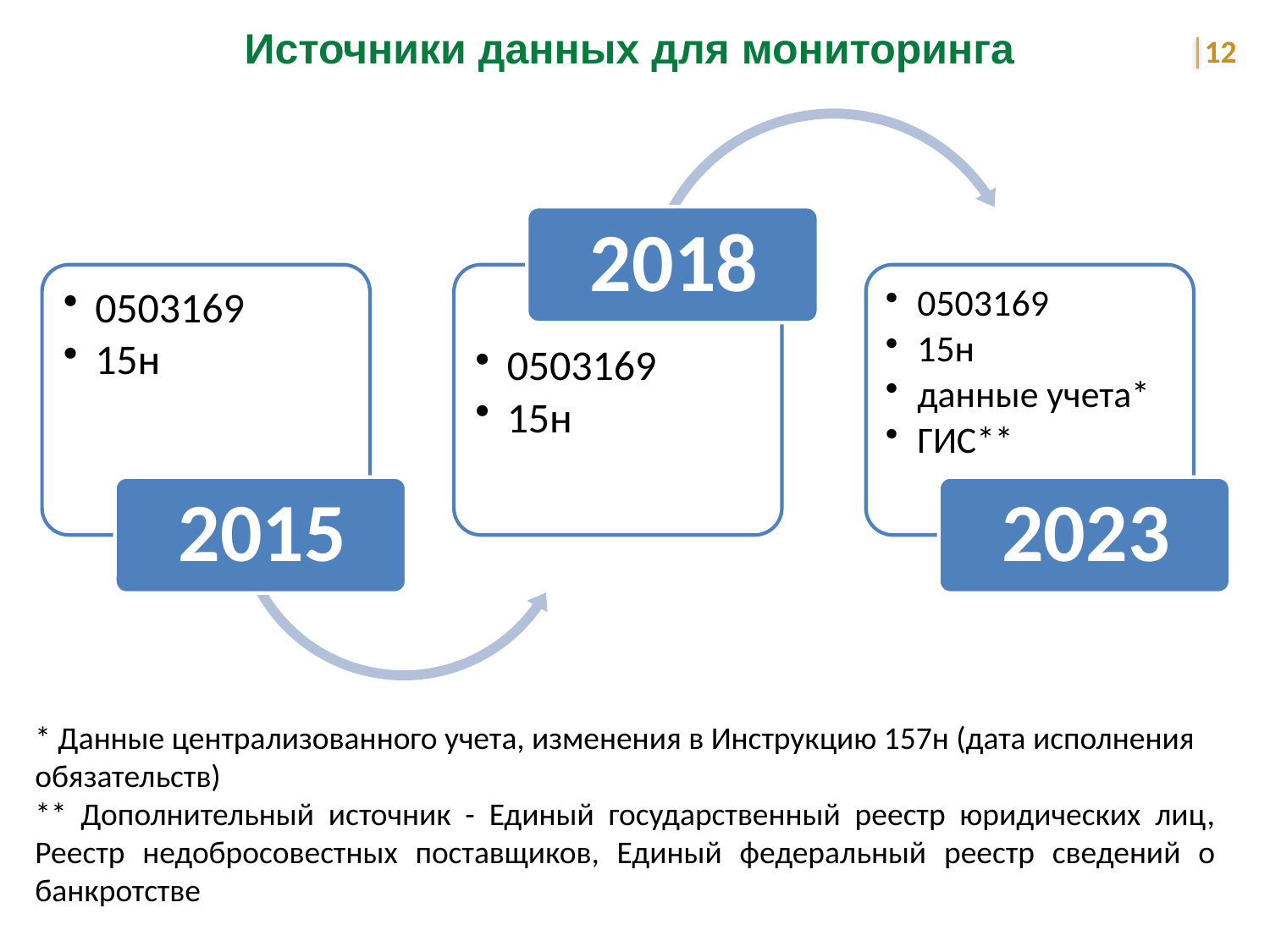

Источники данных для мониторинга
12
0503169
15н
2015
0503169
15н
2018
0503169
15н
данные учета*
ГИС**
2023
* Данные централизованного учета, изменения в Инструкцию 157н (дата исполнения обязательств)
** Дополнительный источник - Единый государственный реестр юридических лиц, Реестр недобросовестных поставщиков, Единый федеральный реестр сведений о банкротстве